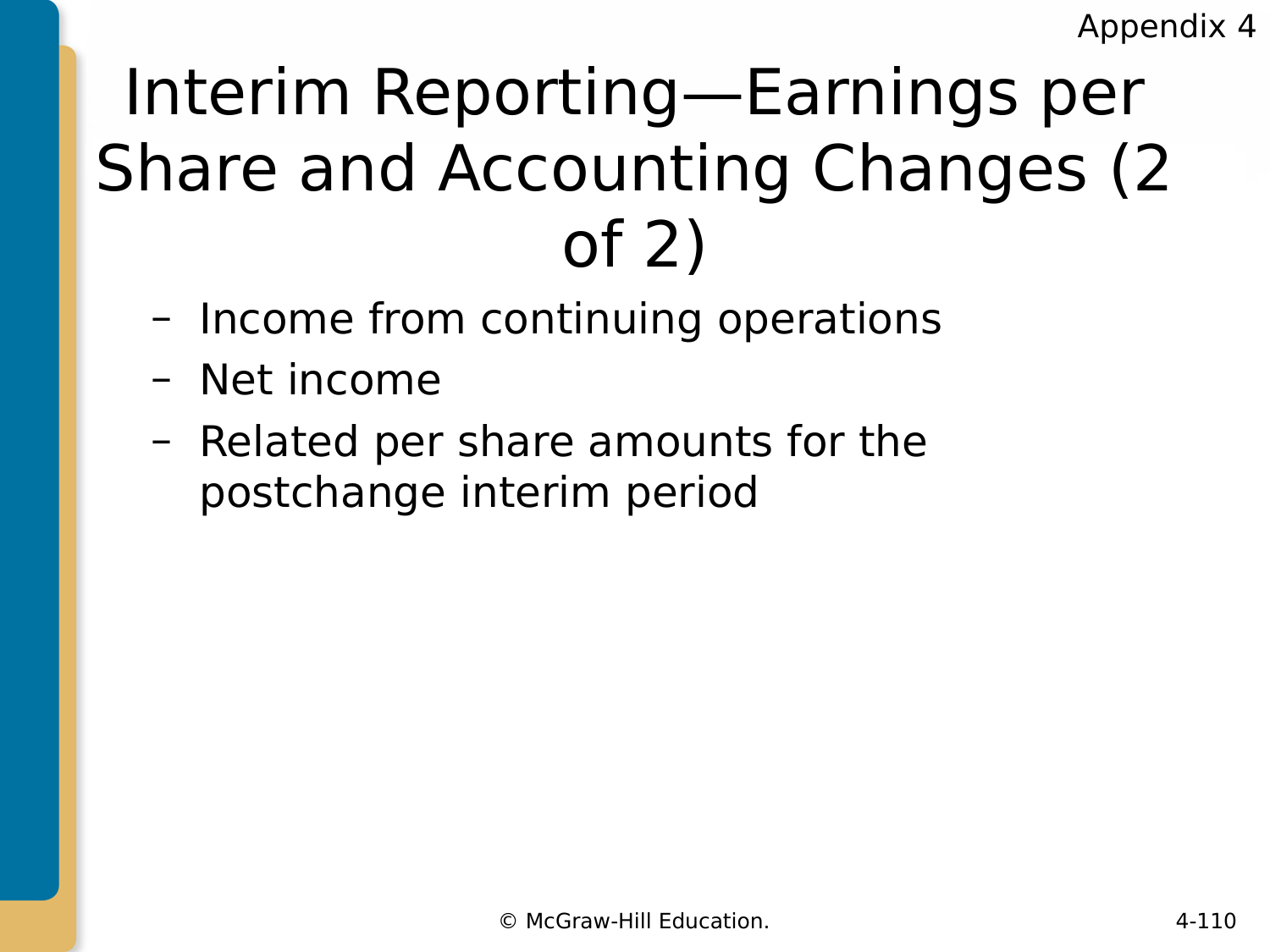

Appendix 4
# Interim Reporting—Earnings per Share and Accounting Changes (2 of 2)
Income from continuing operations
Net income
Related per share amounts for the postchange interim period